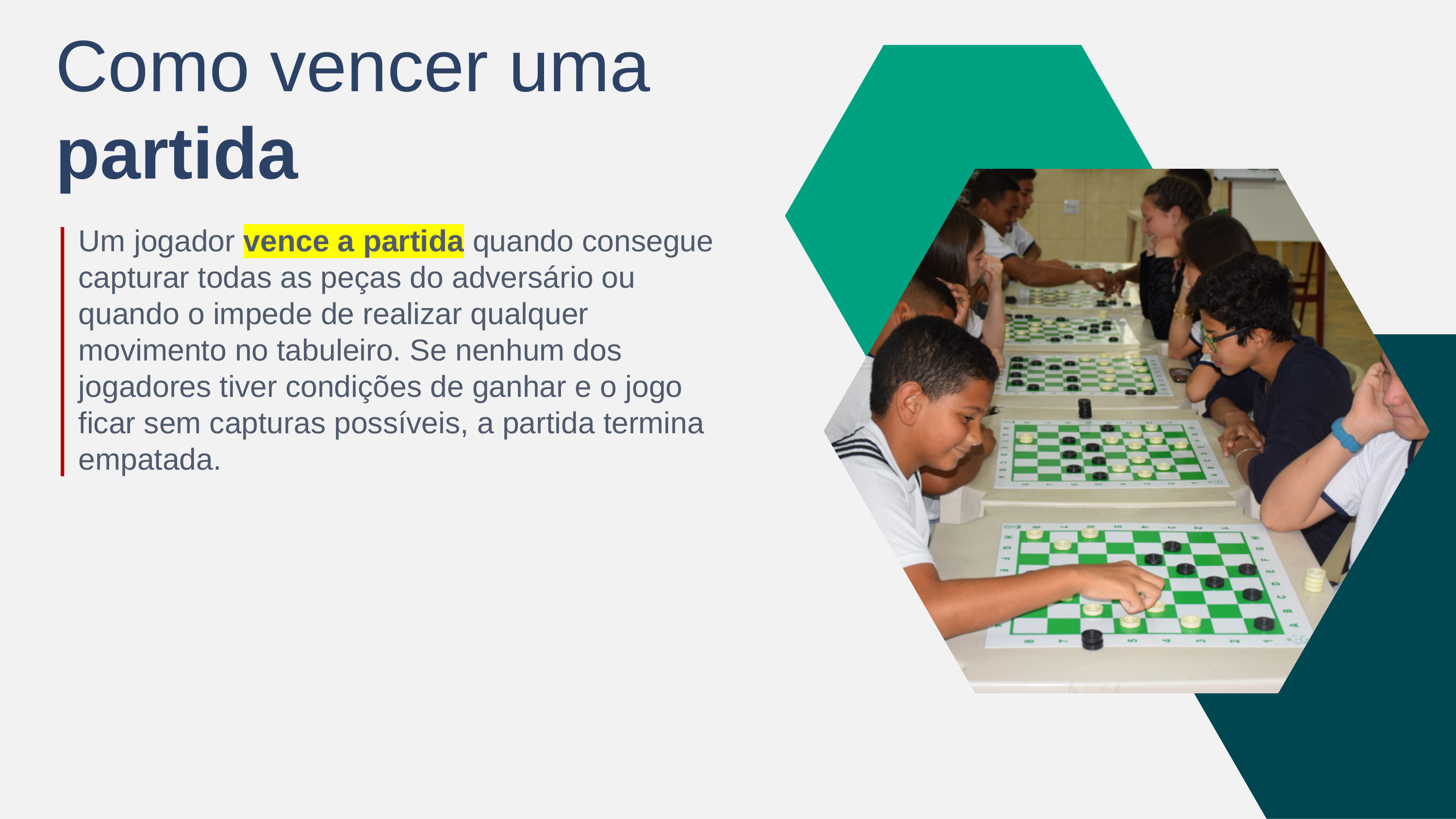

Como vencer uma
partida .

Um jogador vence a partida quando consegue capturar todas as peças do adversário ou quando o impede de realizar qualquer movimento no tabuleiro. Se nenhum dos jogadores tiver condições de ganhar e o jogo ficar sem capturas possíveis, a partida termina empatada.